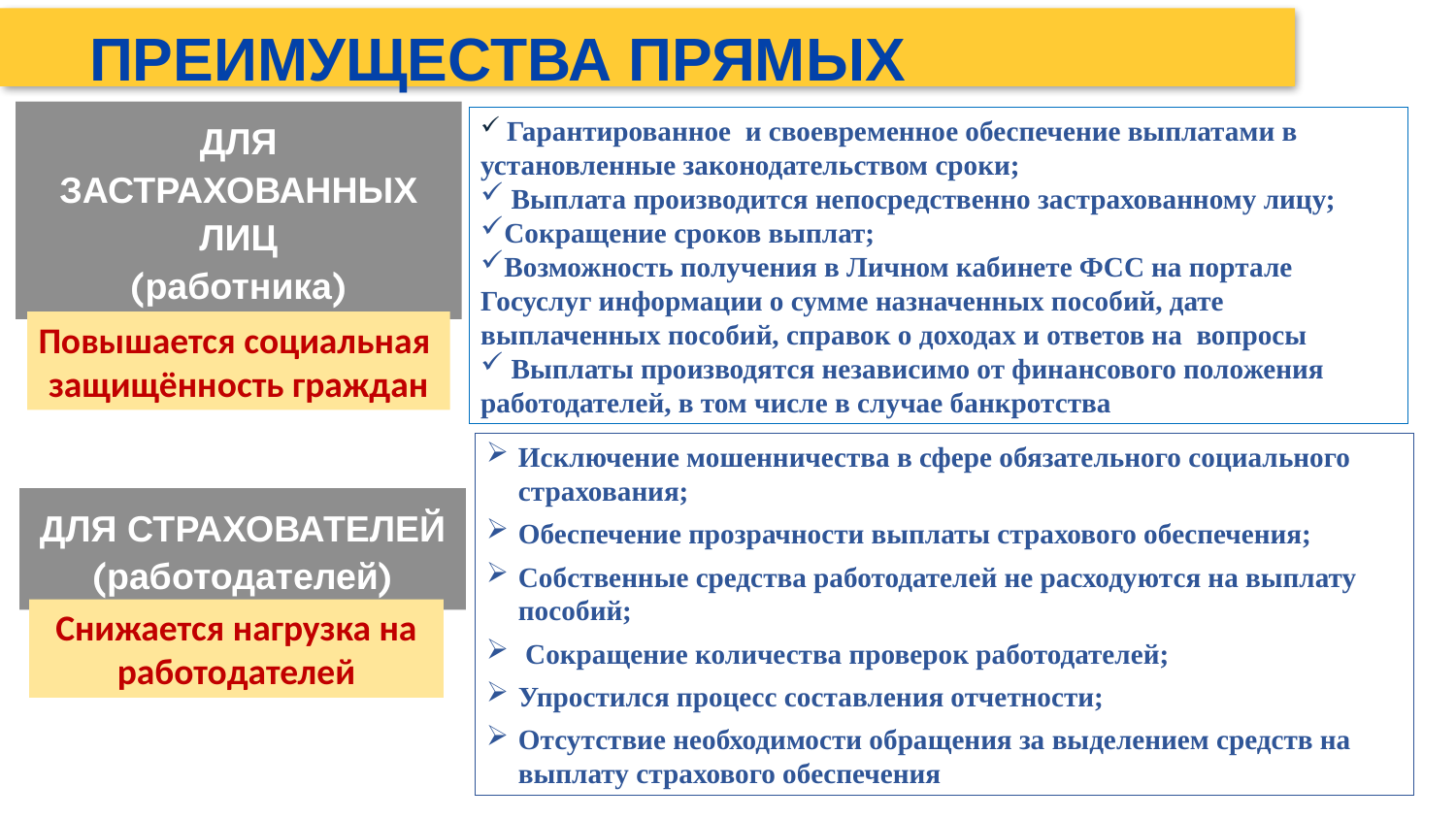

ПРЕИМУЩЕСТВА ПРЯМЫХ ВЫПЛАТ
ДЛЯ ЗАСТРАХОВАННЫХ ЛИЦ
(работника)
 Гарантированное  и своевременное обеспечение выплатами в установленные законодательством сроки;
 Выплата производится непосредственно застрахованному лицу;
Сокращение сроков выплат;
Возможность получения в Личном кабинете ФСС на портале Госуслуг информации о сумме назначенных пособий, дате выплаченных пособий, справок о доходах и ответов на  вопросы
 Выплаты производятся независимо от финансового положения работодателей, в том числе в случае банкротства
Повышается социальная
защищённость граждан
Исключение мошенничества в сфере обязательного социального страхования;
Обеспечение прозрачности выплаты страхового обеспечения;
Собственные средства работодателей не расходуются на выплату пособий;
 Сокращение количества проверок работодателей;
Упростился процесс составления отчетности;
Отсутствие необходимости обращения за выделением средств на выплату страхового обеспечения
ДЛЯ СТРАХОВАТЕЛЕЙ
(работодателей)
Снижается нагрузка на работодателей